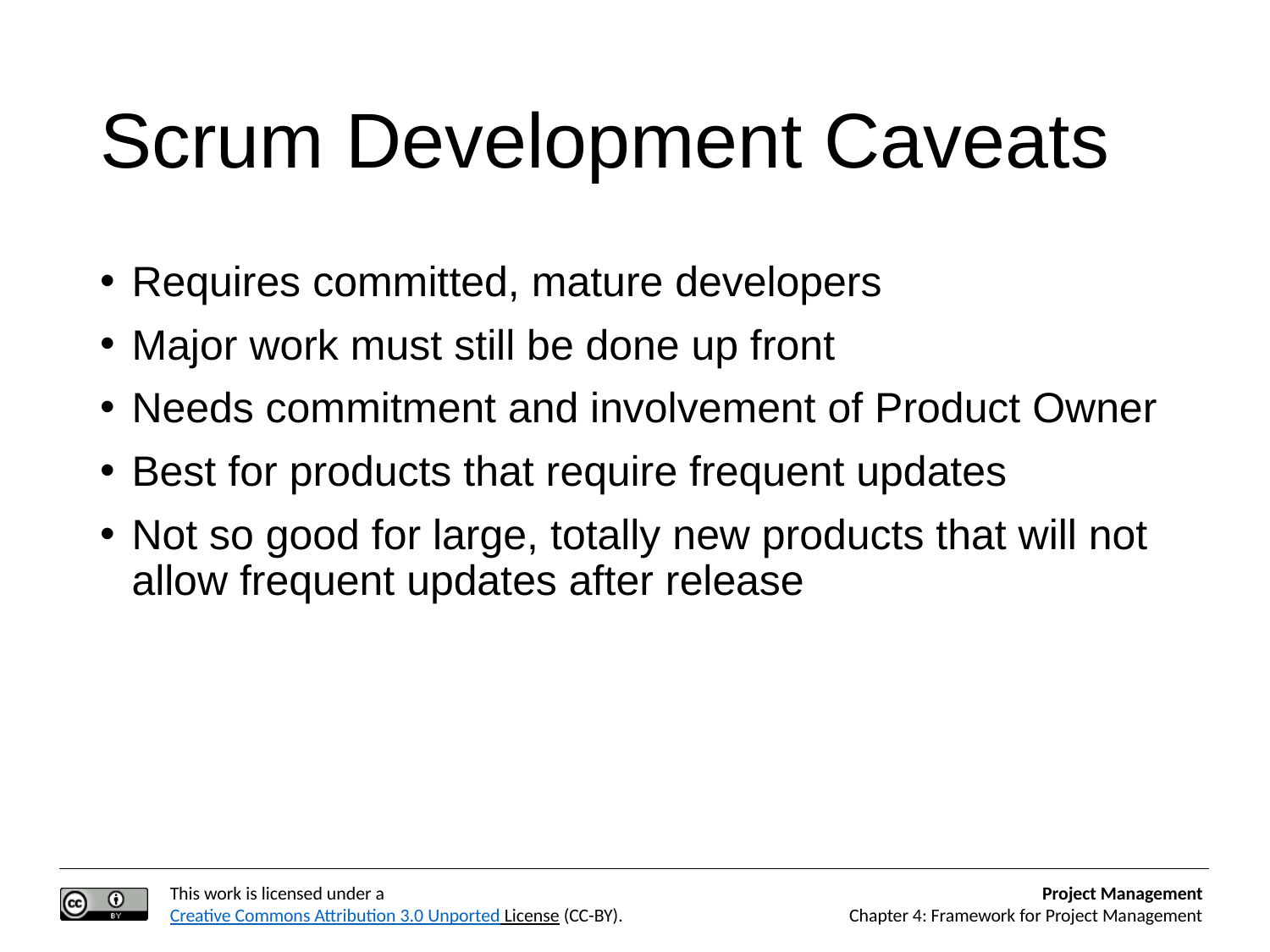

# Scrum Development Caveats
Requires committed, mature developers
Major work must still be done up front
Needs commitment and involvement of Product Owner
Best for products that require frequent updates
Not so good for large, totally new products that will not allow frequent updates after release